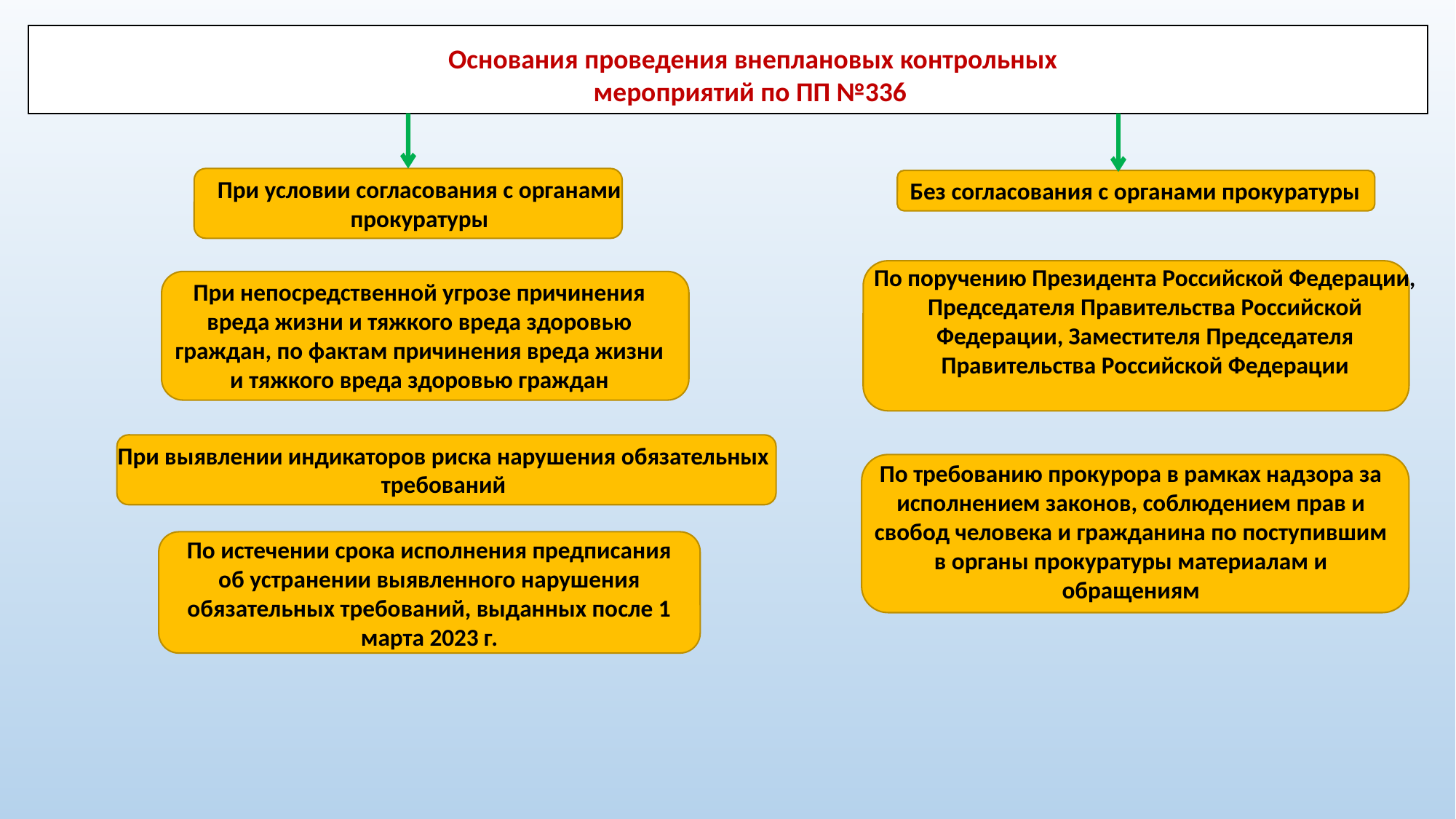

Основания проведения внеплановых контрольных мероприятий по ПП №336
При условии согласования с органами прокуратуры

Без согласования с органами прокуратуры

По поручению Президента Российской Федерации, Председателя Правительства Российской Федерации, Заместителя Председателя Правительства Российской Федерации

При непосредственной угрозе причинения вреда жизни и тяжкого вреда здоровью граждан, по фактам причинения вреда жизни и тяжкого вреда здоровью граждан

При выявлении индикаторов риска нарушения обязательных требований

По требованию прокурора в рамках надзора за исполнением законов, соблюдением прав и свобод человека и гражданина по поступившим в органы прокуратуры материалам и обращениям

По истечении срока исполнения предписания об устранении выявленного нарушения обязательных требований, выданных после 1 марта 2023 г.